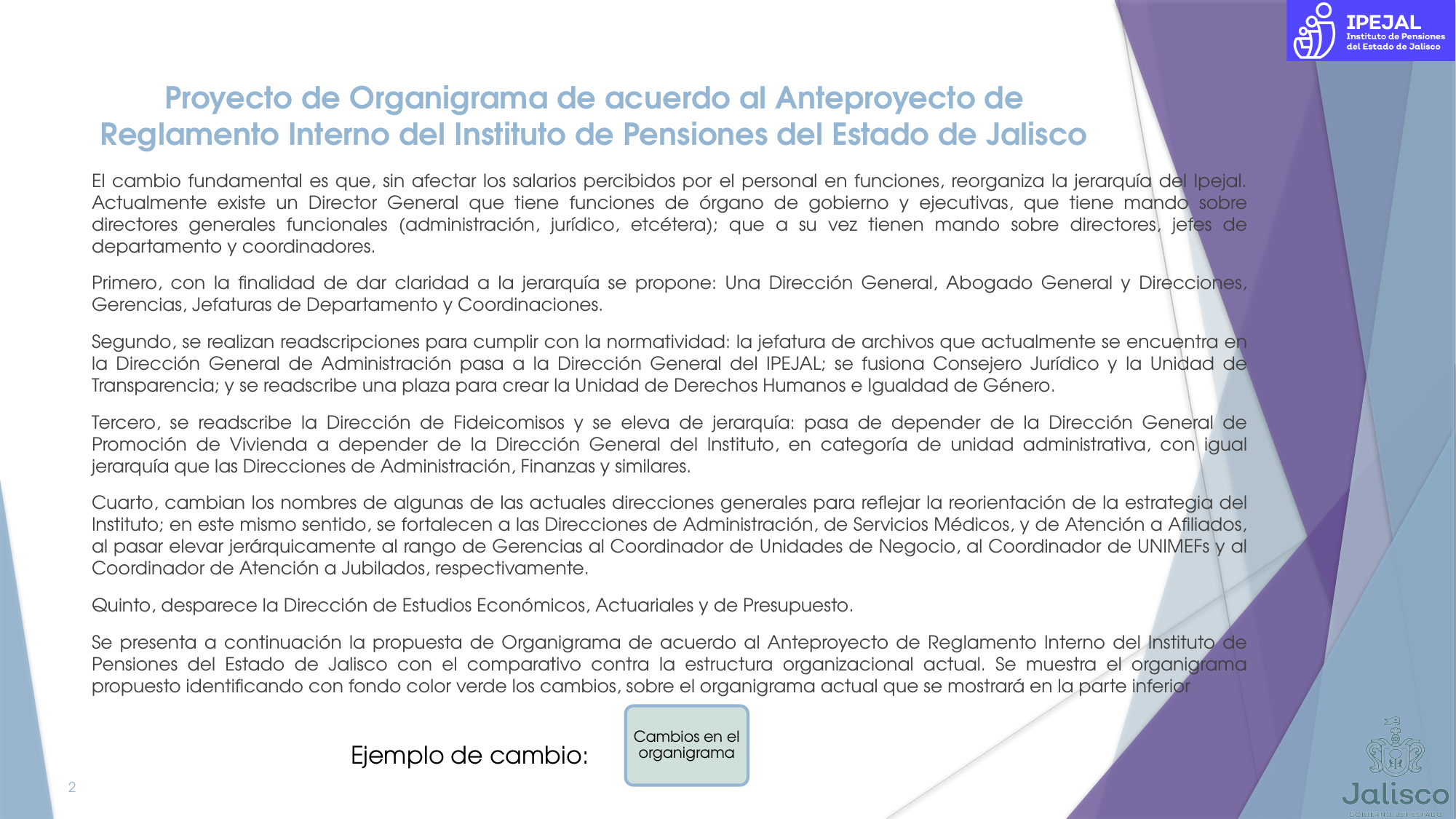

# Proyecto de Organigrama de acuerdo al Anteproyecto de Reglamento Interno del Instituto de Pensiones del Estado de Jalisco
El cambio fundamental es que, sin afectar los salarios percibidos por el personal en funciones, reorganiza la jerarquía del Ipejal. Actualmente existe un Director General que tiene funciones de órgano de gobierno y ejecutivas, que tiene mando sobre directores generales funcionales (administración, jurídico, etcétera); que a su vez tienen mando sobre directores, jefes de departamento y coordinadores.
Primero, con la finalidad de dar claridad a la jerarquía se propone: Una Dirección General, Abogado General y Direcciones, Gerencias, Jefaturas de Departamento y Coordinaciones.
Segundo, se realizan readscripciones para cumplir con la normatividad: la jefatura de archivos que actualmente se encuentra en la Dirección General de Administración pasa a la Dirección General del IPEJAL; se fusiona Consejero Jurídico y la Unidad de Transparencia; y se readscribe una plaza para crear la Unidad de Derechos Humanos e Igualdad de Género.
Tercero, se readscribe la Dirección de Fideicomisos y se eleva de jerarquía: pasa de depender de la Dirección General de Promoción de Vivienda a depender de la Dirección General del Instituto, en categoría de unidad administrativa, con igual jerarquía que las Direcciones de Administración, Finanzas y similares.
Cuarto, cambian los nombres de algunas de las actuales direcciones generales para reflejar la reorientación de la estrategia del Instituto; en este mismo sentido, se fortalecen a las Direcciones de Administración, de Servicios Médicos, y de Atención a Afiliados, al pasar elevar jerárquicamente al rango de Gerencias al Coordinador de Unidades de Negocio, al Coordinador de UNIMEFs y al Coordinador de Atención a Jubilados, respectivamente.
Quinto, desparece la Dirección de Estudios Económicos, Actuariales y de Presupuesto.
Se presenta a continuación la propuesta de Organigrama de acuerdo al Anteproyecto de Reglamento Interno del Instituto de Pensiones del Estado de Jalisco con el comparativo contra la estructura organizacional actual. Se muestra el organigrama propuesto identificando con fondo color verde los cambios, sobre el organigrama actual que se mostrará en la parte inferior

Cambios en el organigrama
Ejemplo de cambio:
2